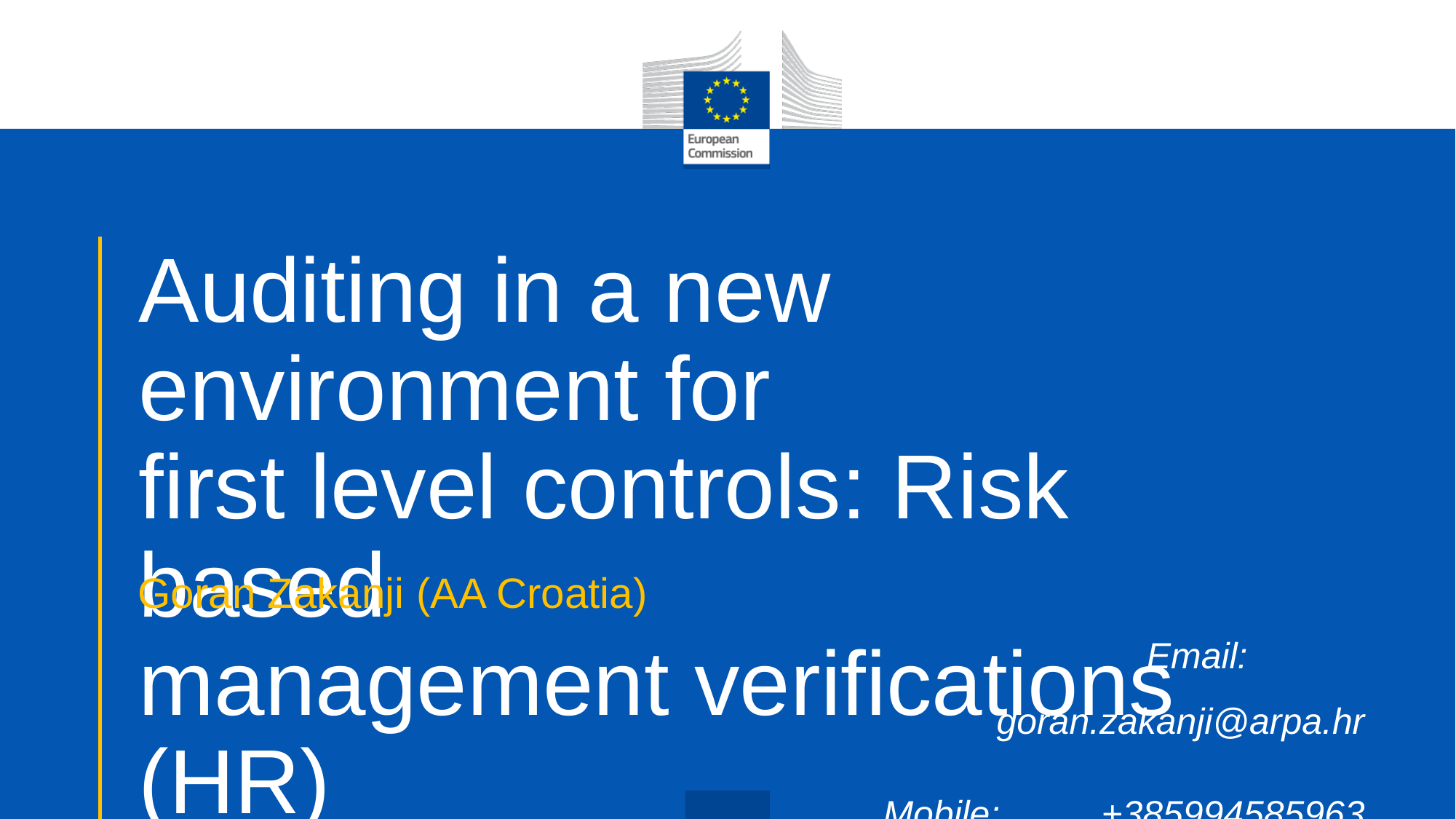

# Auditing in a new environment for first level controls: Risk based management verifications (HR)
Goran Zakanji (AA Croatia)

Email: 	goran.zakanji@arpa.hr
Mobile: 	+385994585963